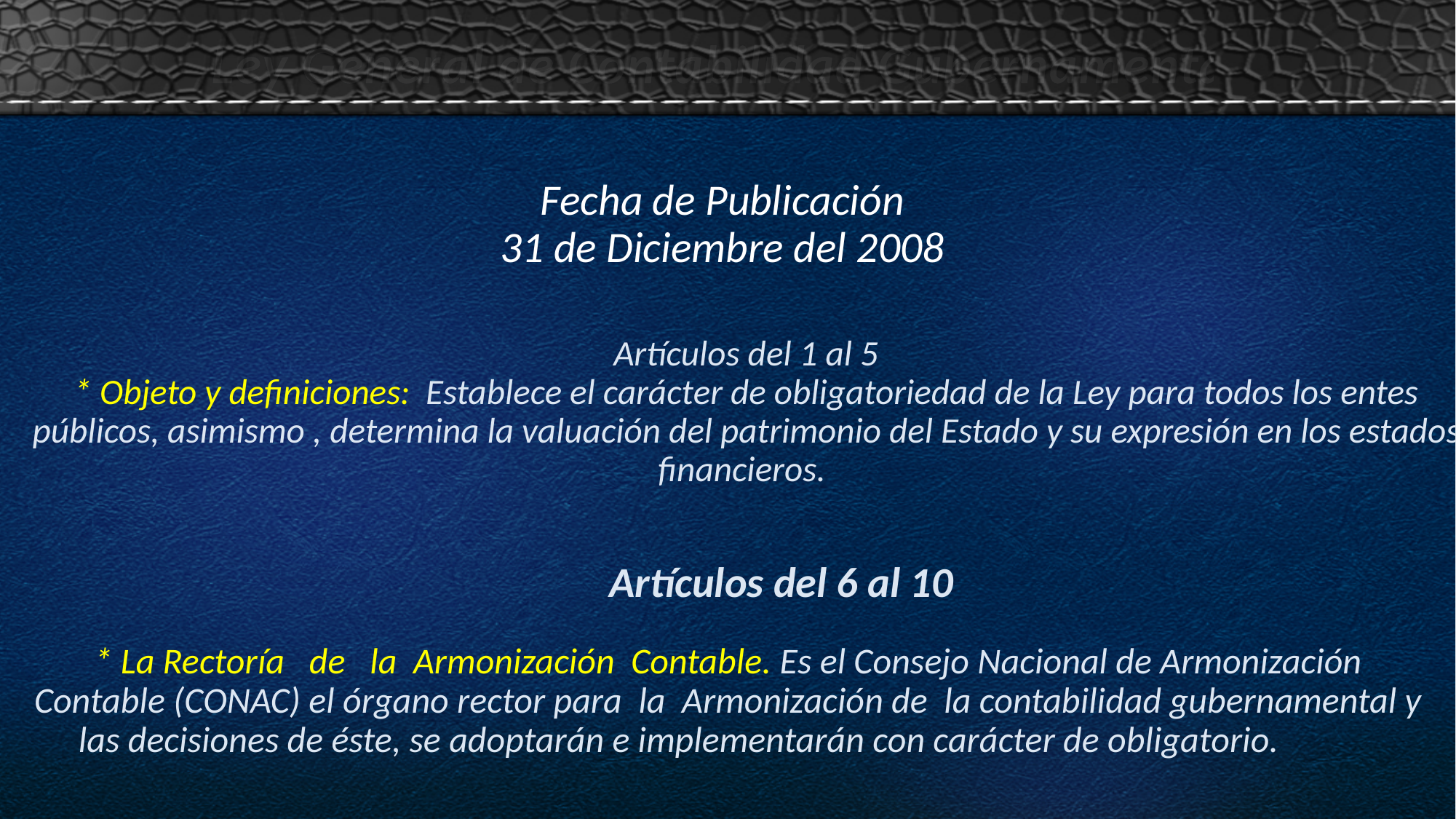

# Ley General de Contabilidad Gubernamental
Fecha de Publicación
31 de Diciembre del 2008
Artículos del 1 al 5
* Objeto y definiciones:  Establece el carácter de obligatoriedad de la Ley para todos los entes públicos, asimismo , determina la valuación del patrimonio del Estado y su expresión en los estados financieros.
Artículos del 6 al 10
* La Rectoría   de   la  Armonización  Contable. Es el Consejo Nacional de Armonización Contable (CONAC) el órgano rector para  la  Armonización de  la contabilidad gubernamental y las decisiones de éste, se adoptarán e implementarán con carácter de obligatorio.